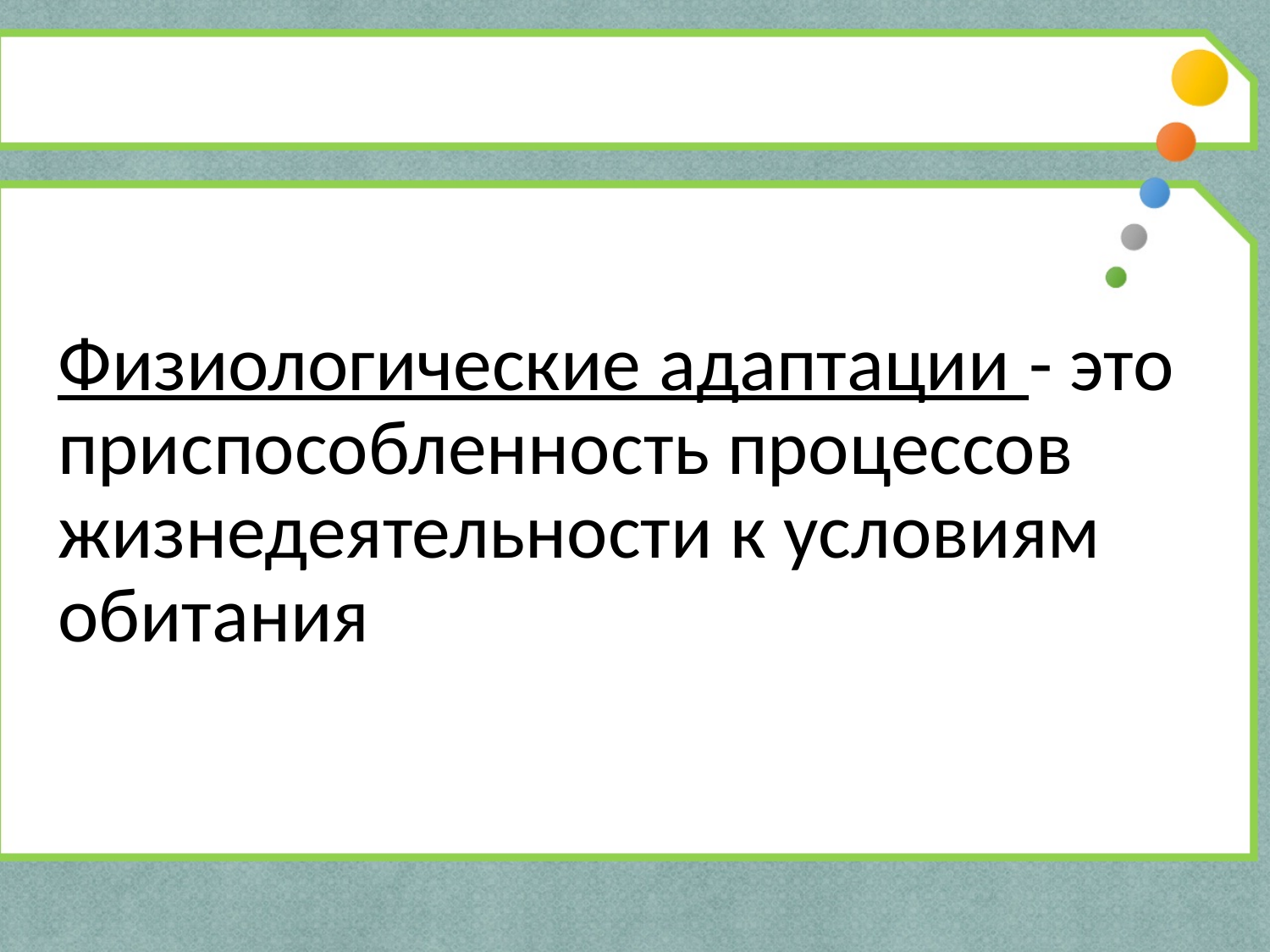

# Физиологические адаптации - это приспособленность процессов жизнедеятельности к условиям обитания